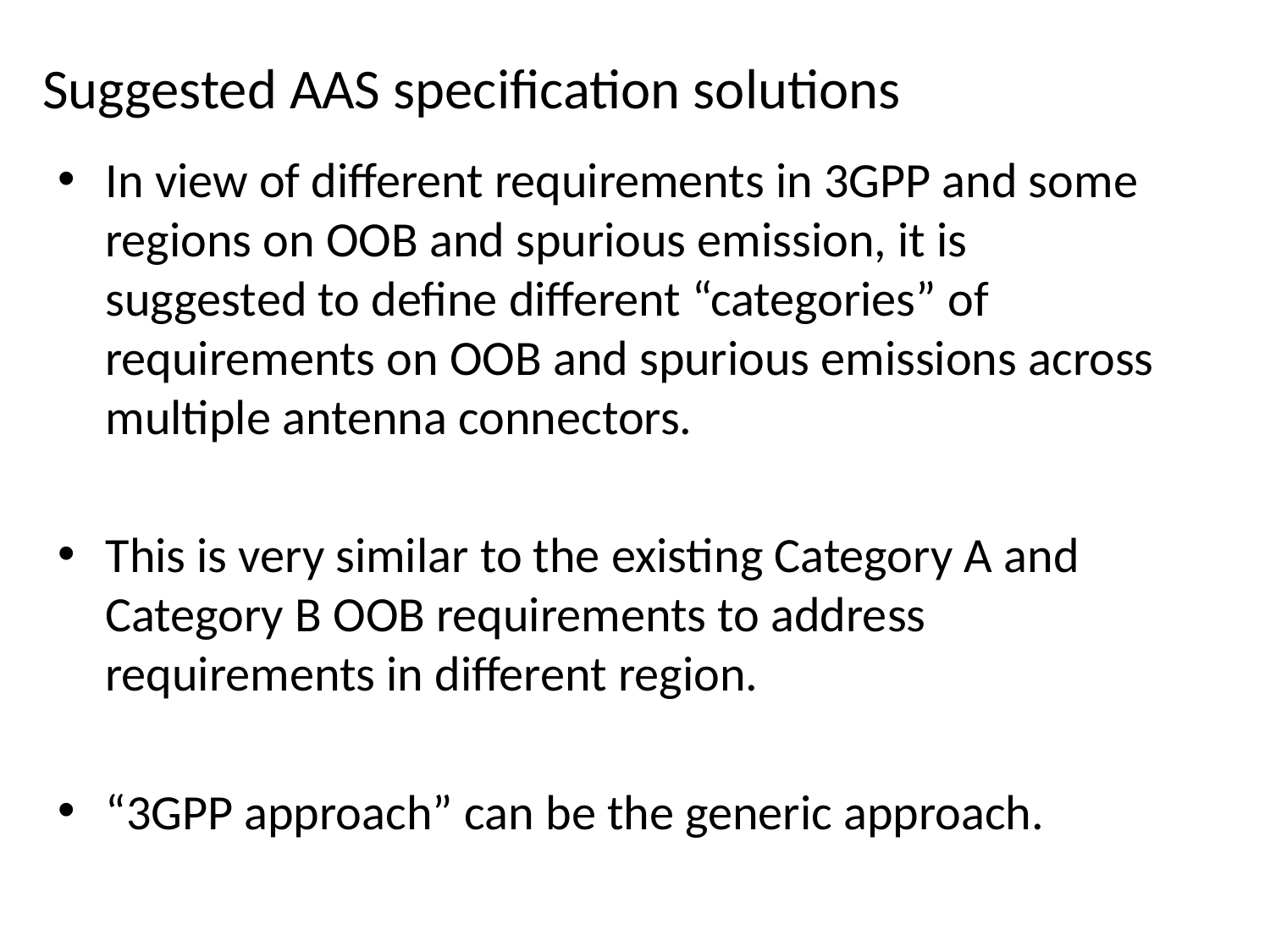

# Suggested AAS specification solutions
In view of different requirements in 3GPP and some regions on OOB and spurious emission, it is suggested to define different “categories” of requirements on OOB and spurious emissions across multiple antenna connectors.

This is very similar to the existing Category A and Category B OOB requirements to address requirements in different region.

“3GPP approach” can be the generic approach.